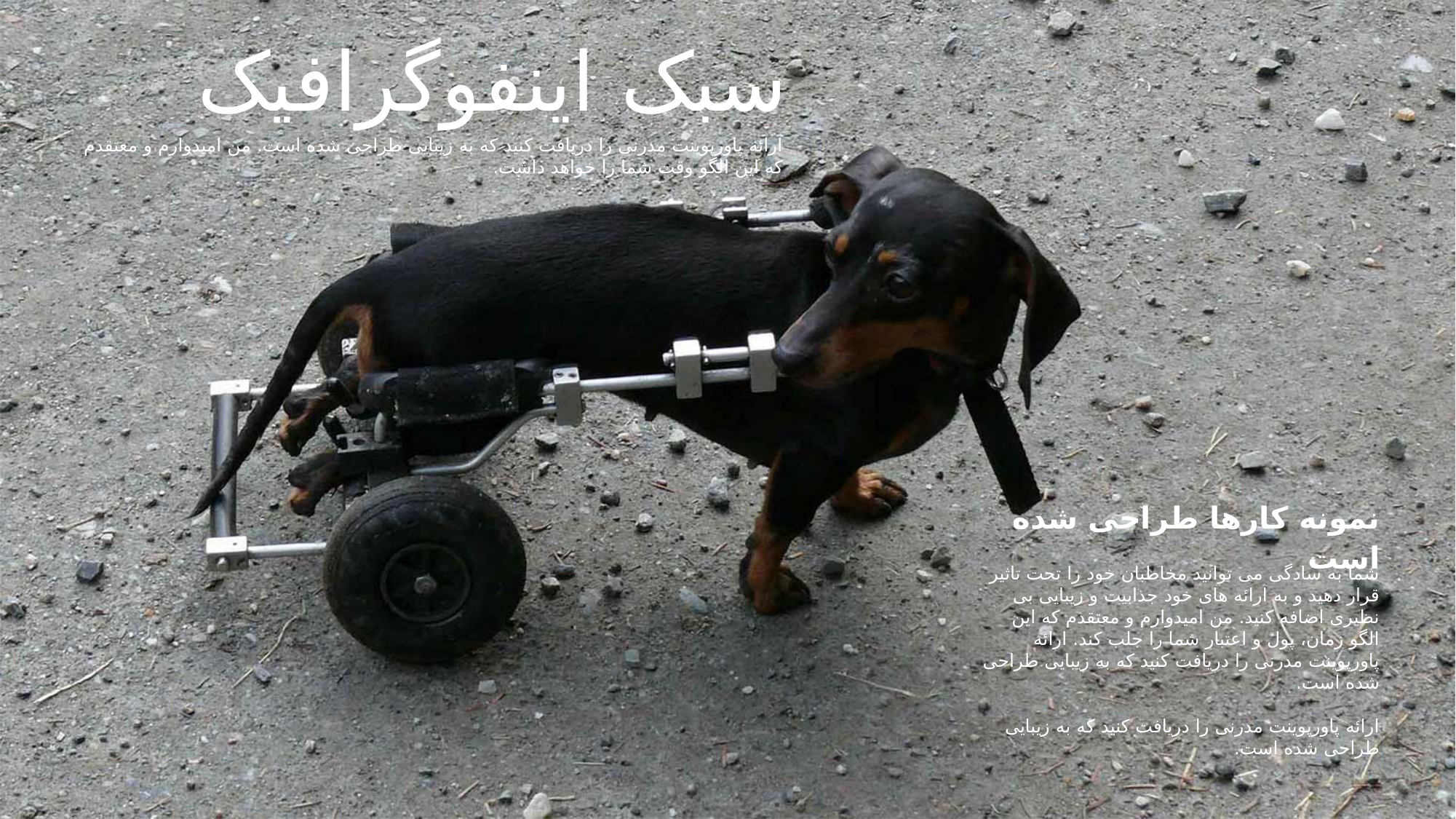

سبک اینفوگرافیک
ارائه پاورپوینت مدرنی را دریافت کنید که به زیبایی طراحی شده است. من امیدوارم و معتقدم که این الگو وقت شما را خواهد داشت.
نمونه کارها طراحی شده است
شما به سادگی می توانید مخاطبان خود را تحت تاثیر قرار دهید و به ارائه های خود جذابیت و زیبایی بی نظیری اضافه کنید. من امیدوارم و معتقدم که این الگو زمان، پول و اعتبار شما را جلب کند. ارائه پاورپوینت مدرنی را دریافت کنید که به زیبایی طراحی شده است.

ارائه پاورپوینت مدرنی را دریافت کنید که به زیبایی طراحی شده است.